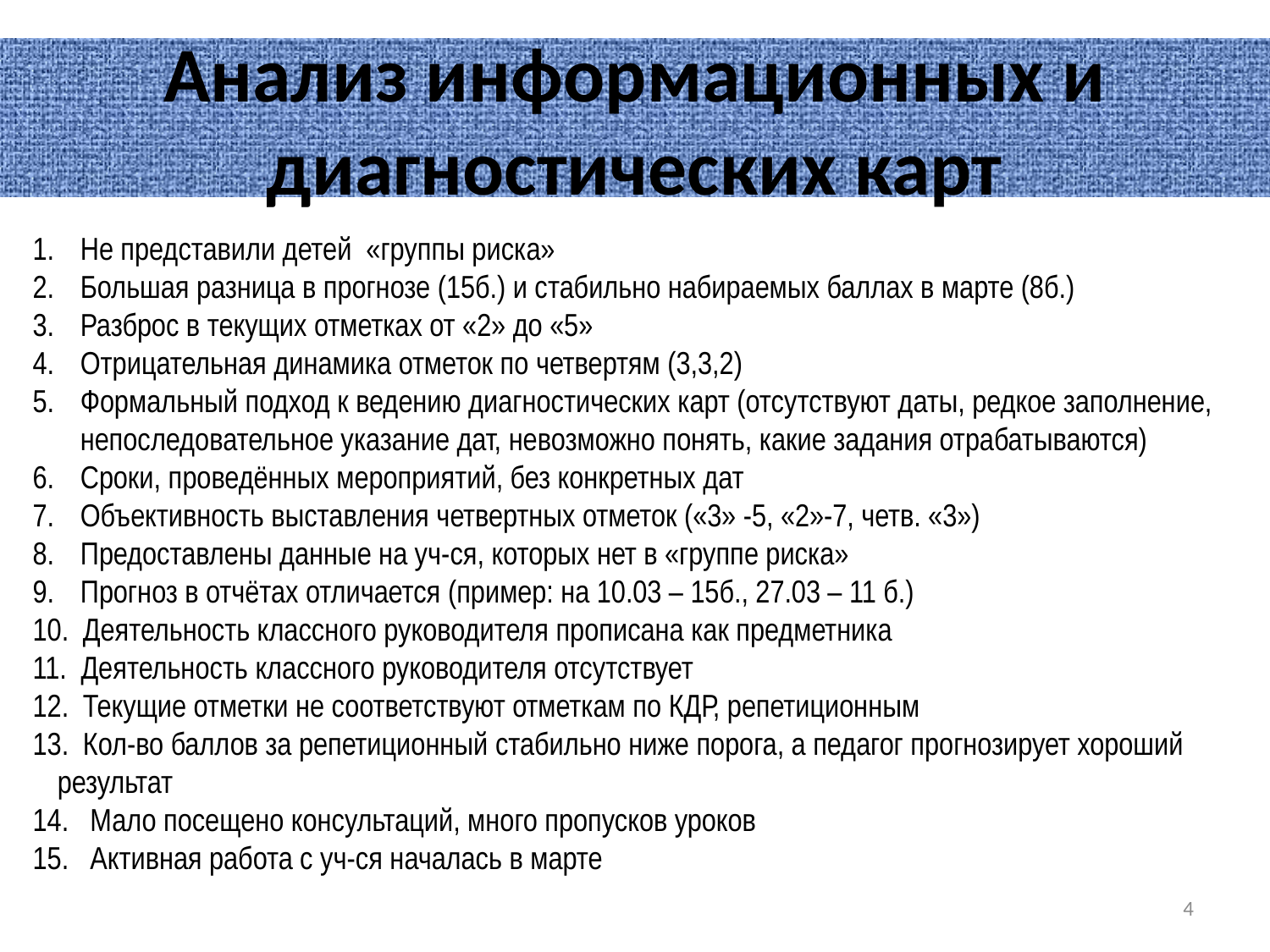

# Анализ информационных и диагностических карт
Не представили детей  «группы риска»
Большая разница в прогнозе (15б.) и стабильно набираемых баллах в марте (8б.)
Разброс в текущих отметках от «2» до «5»
Отрицательная динамика отметок по четвертям (3,3,2)
Формальный подход к ведению диагностических карт (отсутствуют даты, редкое заполнение, непоследовательное указание дат, невозможно понять, какие задания отрабатываются)
Сроки, проведённых мероприятий, без конкретных дат
Объективность выставления четвертных отметок («3» -5, «2»-7, четв. «3»)
Предоставлены данные на уч-ся, которых нет в «группе риска»
Прогноз в отчётах отличается (пример: на 10.03 – 15б., 27.03 – 11 б.)
  Деятельность классного руководителя прописана как предметника
  Деятельность классного руководителя отсутствует
  Текущие отметки не соответствуют отметкам по КДР, репетиционным
  Кол-во баллов за репетиционный стабильно ниже порога, а педагог прогнозирует хороший результат
   Мало посещено консультаций, много пропусков уроков
   Активная работа с уч-ся началась в марте

4